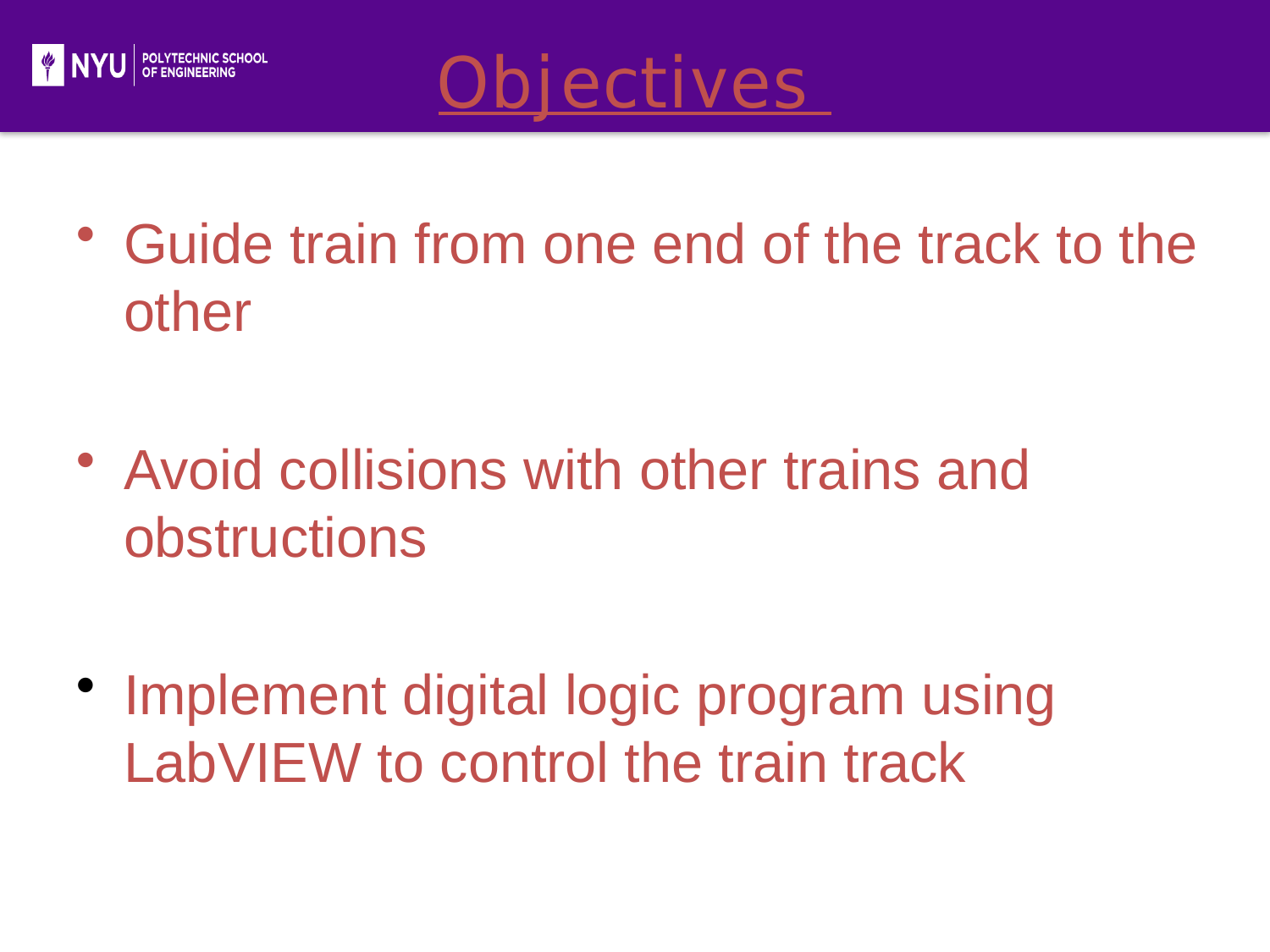

Objectives
Guide train from one end of the track to the other

Avoid collisions with other trains and obstructions

Implement digital logic program using LabVIEW to control the train track